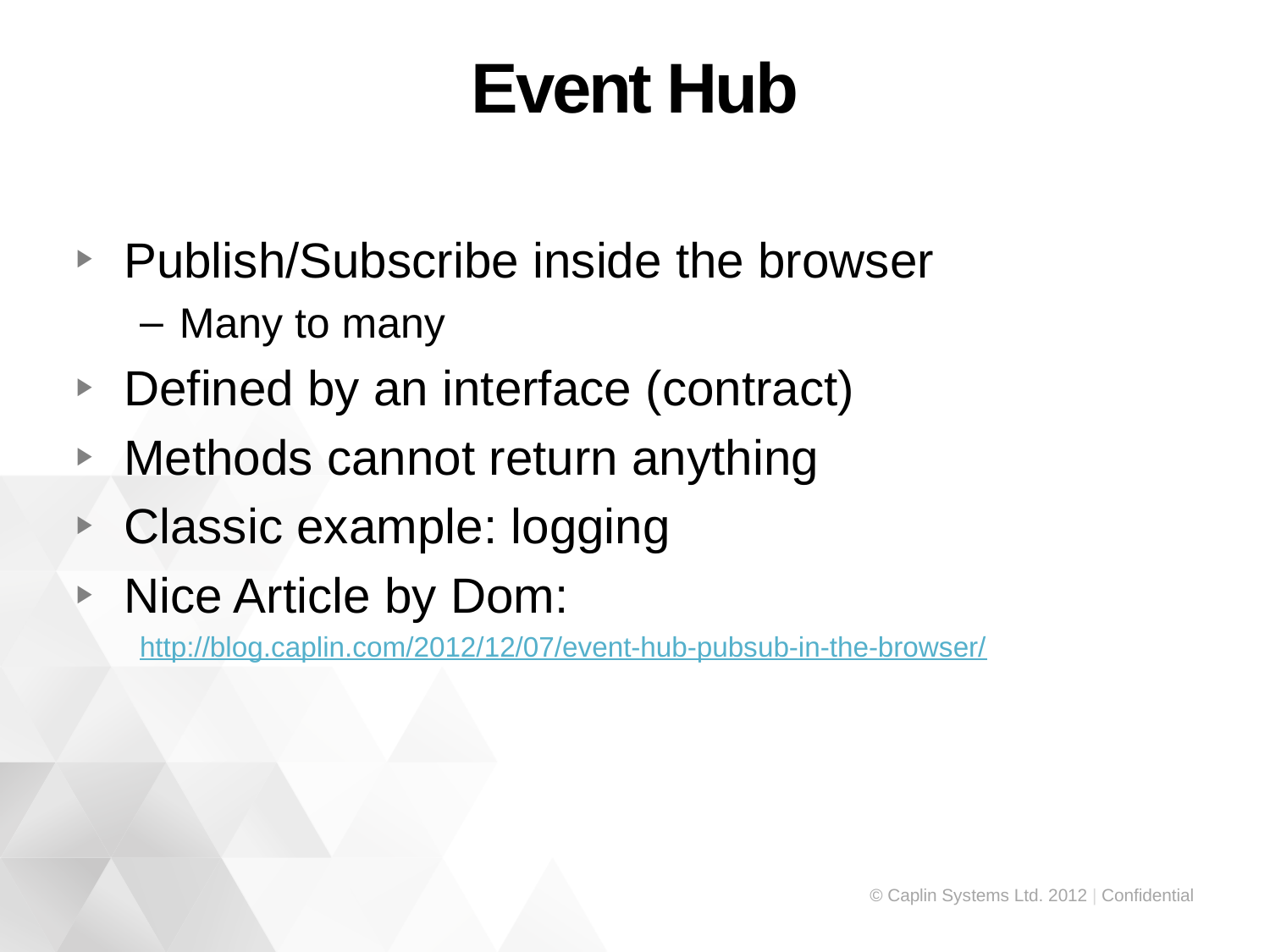

# Event Hub
Publish/Subscribe inside the browser
Many to many
Defined by an interface (contract)
Methods cannot return anything
Classic example: logging
Nice Article by Dom:
http://blog.caplin.com/2012/12/07/event-hub-pubsub-in-the-browser/